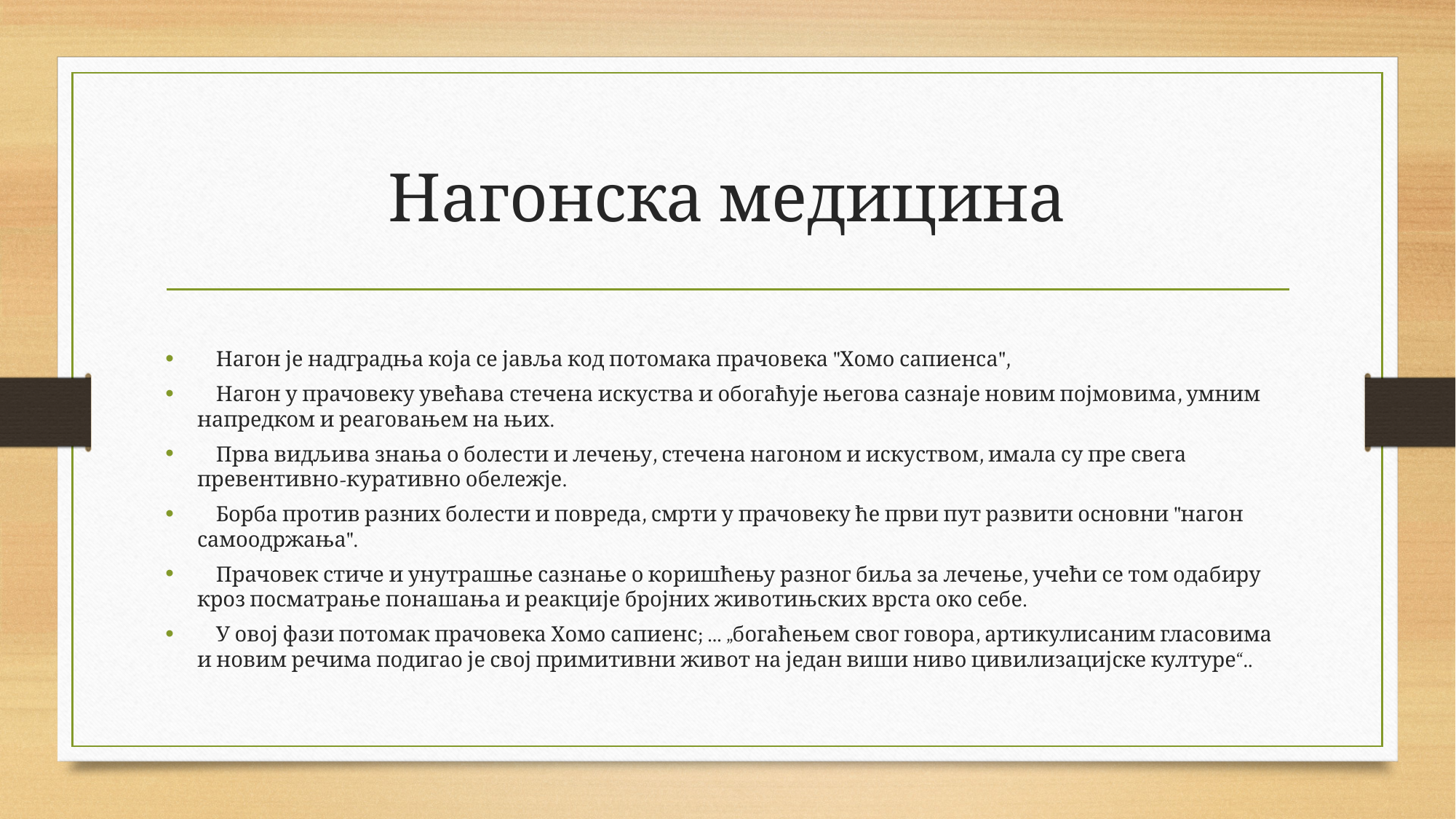

# Нагонска медицина

    Нагон је надградња која се јавља код потомака прачовека "Хомо сапиенса",
    Нагон у прачовеку увећава стечена искуства и обогаћује његова сазнаје новим појмовима, умним напредком и реаговањем на њих.
    Прва видљива знања о болести и лечењу, стечена нагоном и искуством, имала су пре свега превентивно-куративно обележје.
    Борба против разних болести и повреда, смрти у прачовеку ће први пут развити основни "нагон самоодржања".
    Прачовек стиче и унутрашње сазнање о коришћењу разног биља за лечење, учећи се том одабиру кроз посматрање понашања и реакције бројних животињских врста око себе.
    У овој фази потомак прачовека Хомо сапиенс; ... „богаћењем свог говора, артикулисаним гласовима и новим речима подигао је свој примитивни живот на један виши ниво цивилизацијске културе“..